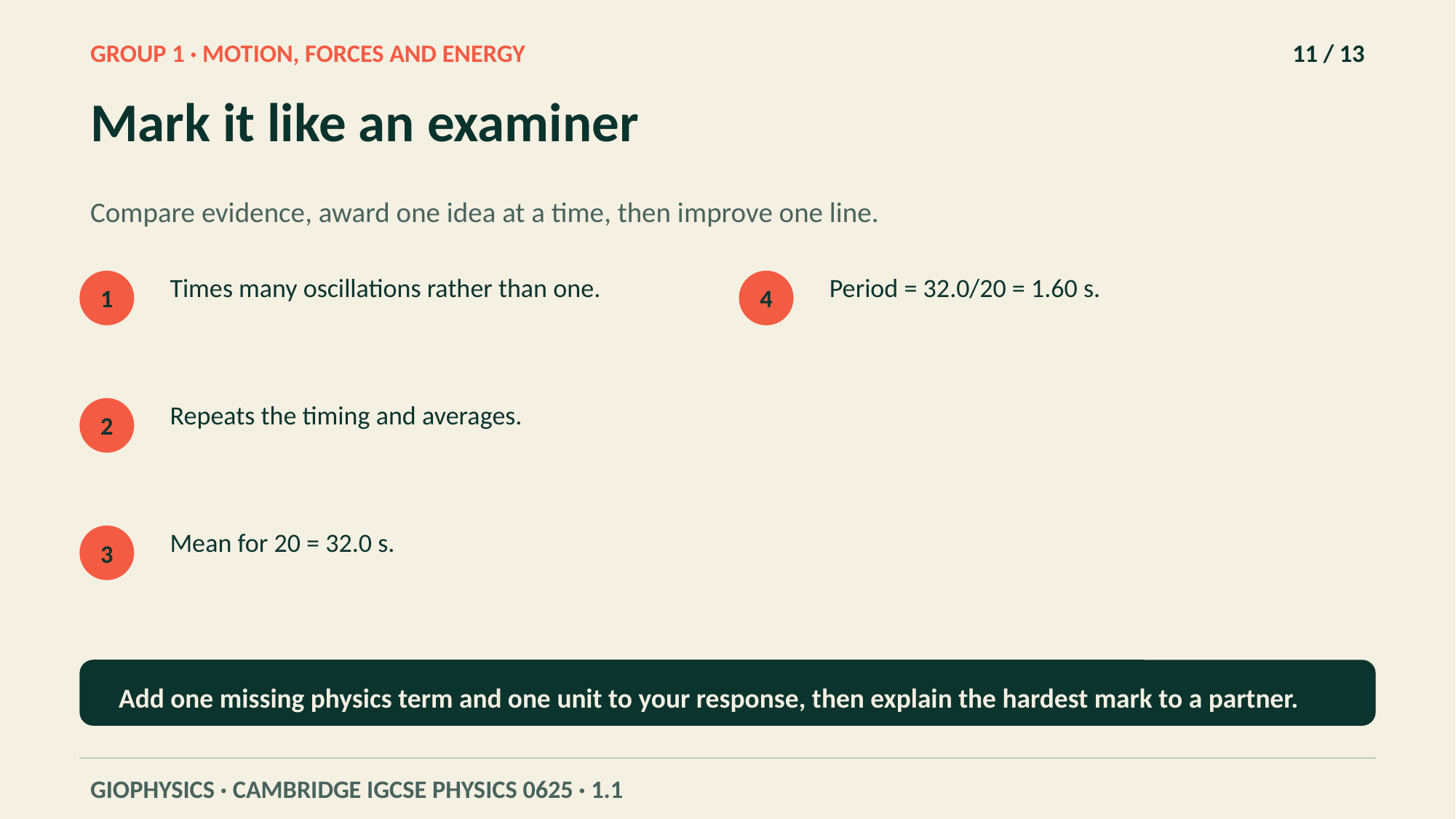

GROUP 1 · MOTION, FORCES AND ENERGY
11 / 13
Mark it like an examiner
Compare evidence, award one idea at a time, then improve one line.
Times many oscillations rather than one.
Period = 32.0/20 = 1.60 s.

1
4
Repeats the timing and averages.

2
Mean for 20 = 32.0 s.

3

Add one missing physics term and one unit to your response, then explain the hardest mark to a partner.

GIOPHYSICS · CAMBRIDGE IGCSE PHYSICS 0625 · 1.1